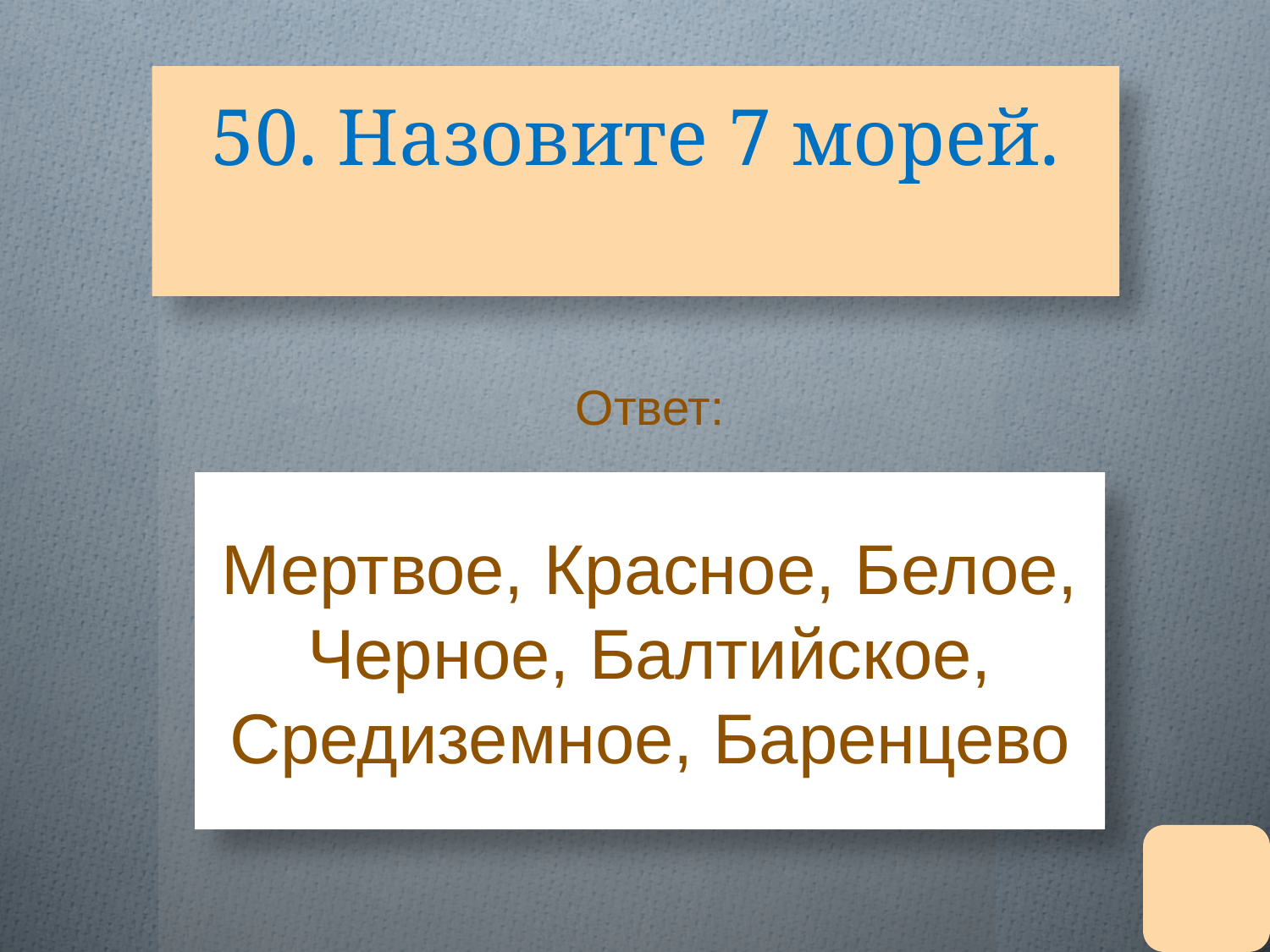

# 50. Назовите 7 морей.
Ответ:
Мертвое, Красное, Белое, Черное, Балтийское, Средиземное, Баренцево